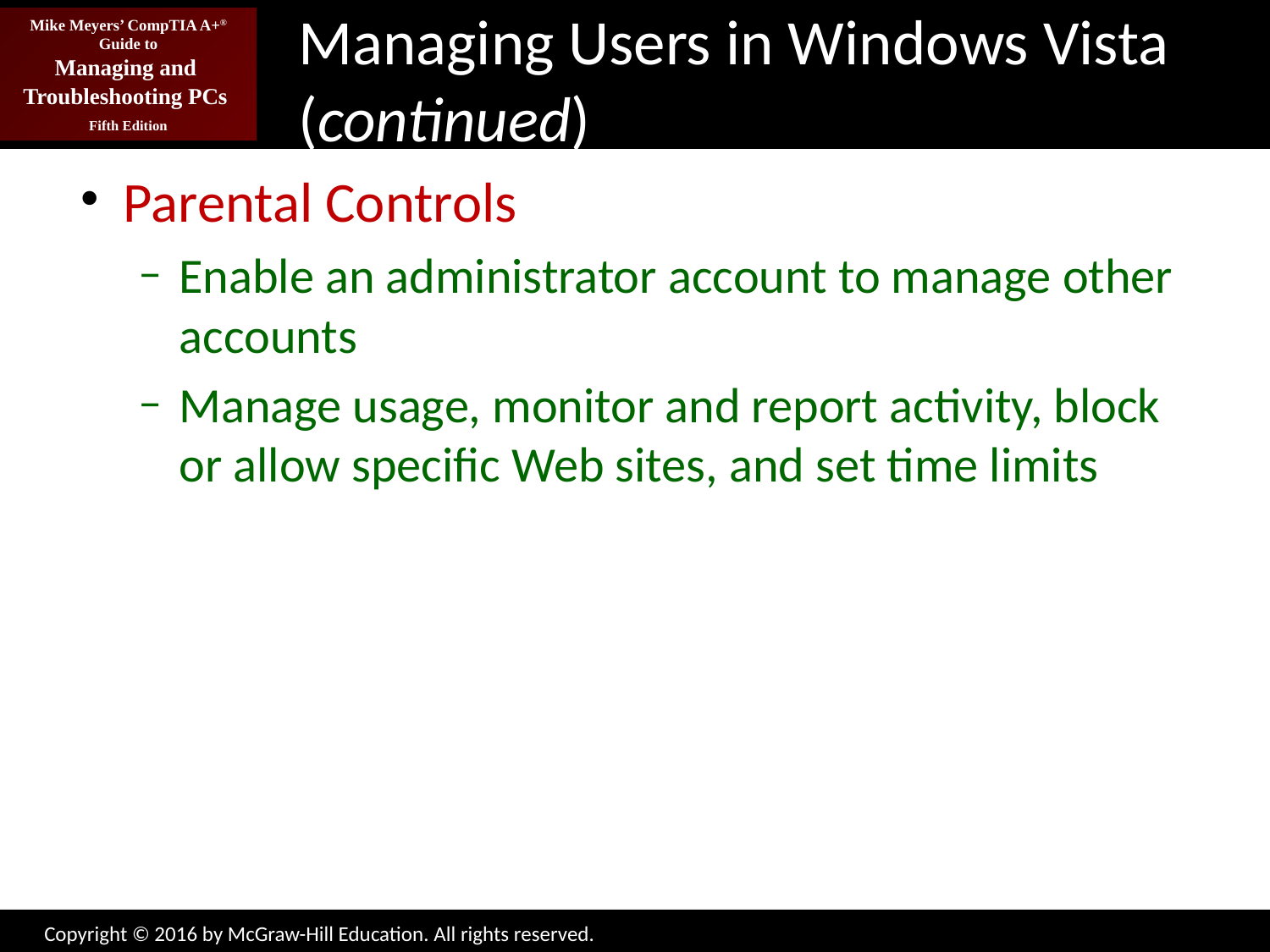

# Managing Users in Windows Vista (continued)
Parental Controls
Enable an administrator account to manage other accounts
Manage usage, monitor and report activity, block or allow specific Web sites, and set time limits